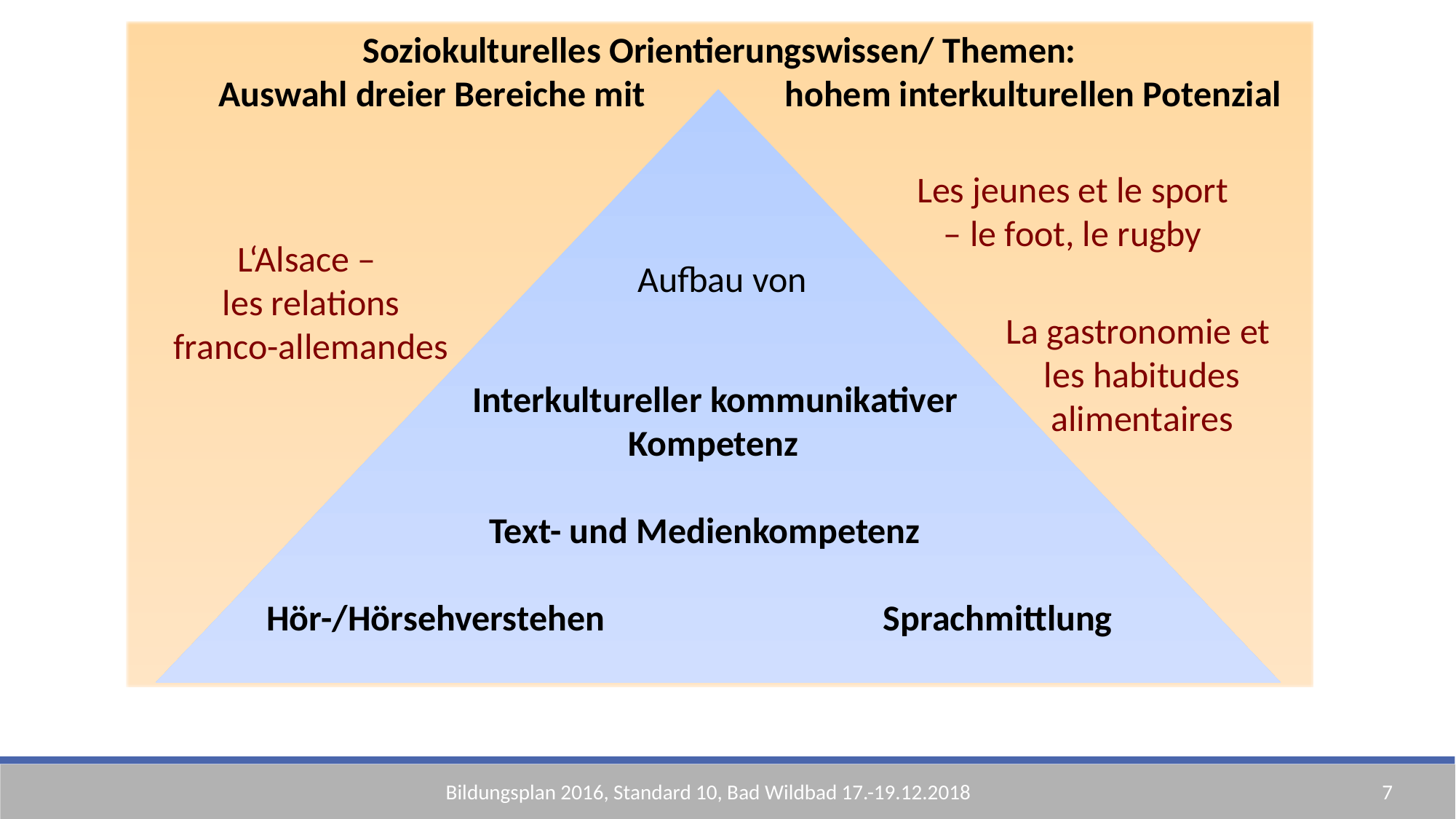

Aufbau von

                                         Interkultureller kommunikativer
                                                            Kompetenz

                                                         Text- und Medienkompetenz

                     Hör-/Hörsehverstehen                                  Sprachmittlung

Soziokulturelles Orientierungswissen/ Themen:
          Auswahl dreier Bereiche mit                 hohem interkulturellen Potenzial

Les jeunes et le sport – le foot, le rugby
L‘Alsace –
les relations franco-allemandes
La gastronomie et
les habitudes alimentaires